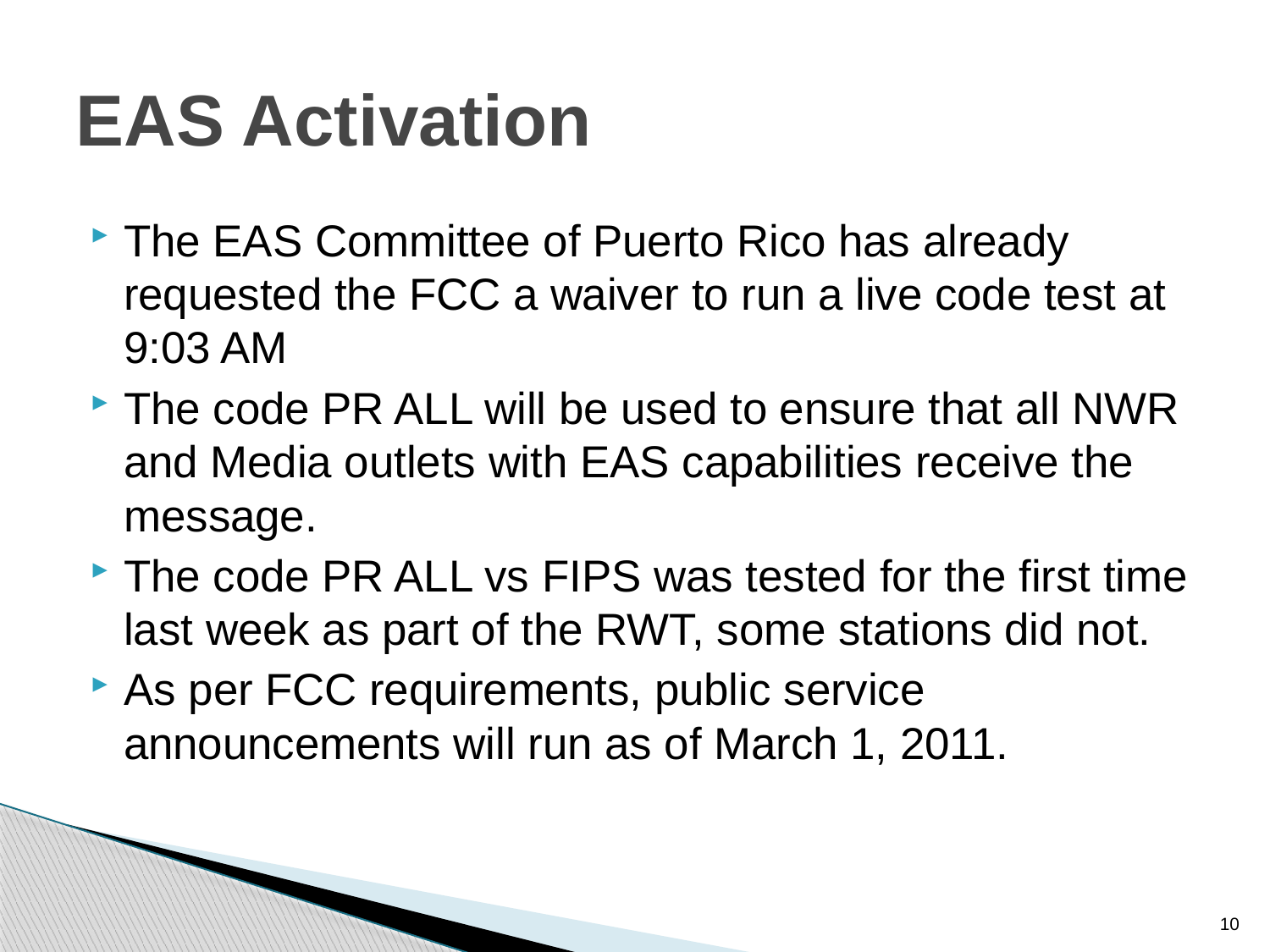

# EAS Activation
The EAS Committee of Puerto Rico has already requested the FCC a waiver to run a live code test at 9:03 AM
The code PR ALL will be used to ensure that all NWR and Media outlets with EAS capabilities receive the message.
The code PR ALL vs FIPS was tested for the first time last week as part of the RWT, some stations did not.
As per FCC requirements, public service announcements will run as of March 1, 2011.
10